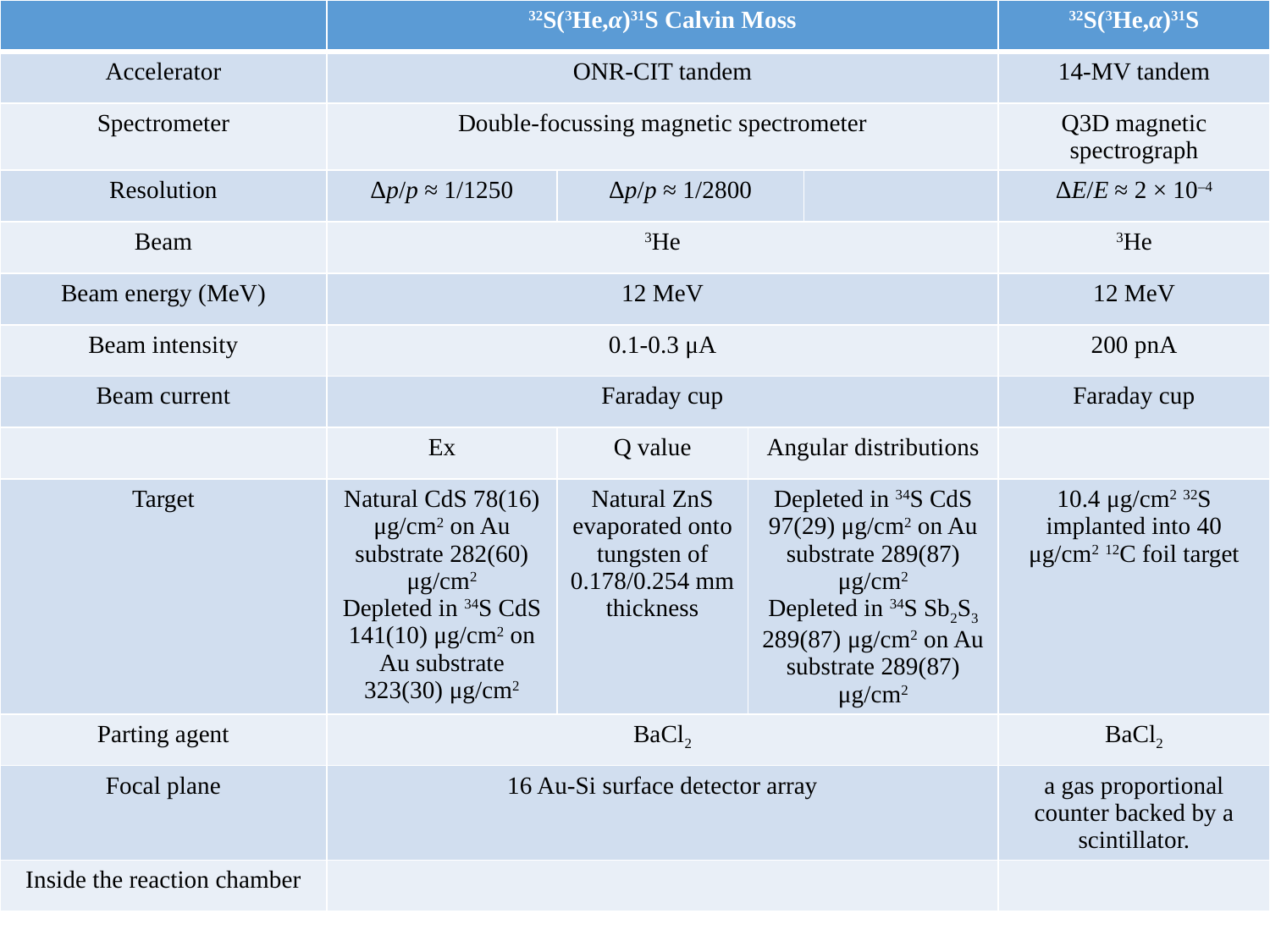

|  | 32S(3He,α)31S Calvin Moss |  |  |  | 32S(3He,α)31S |
| --- | --- | --- | --- | --- | --- |
| Accelerator | ONR-CIT tandem |  |  |  | 14-MV tandem |
| Spectrometer | Double-focussing magnetic spectrometer |  |  |  | Q3D magnetic spectrograph |
| Resolution | Δp/p ≈ 1/1250 | Δp/p ≈ 1/2800 |  |  | ΔE/E ≈ 2 × 10–4 |
| Beam | 3He |  |  |  | 3He |
| Beam energy (MeV) | 12 MeV |  |  |  | 12 MeV |
| Beam intensity | 0.1-0.3 μA |  |  |  | 200 pnA |
| Beam current | Faraday cup |  |  |  | Faraday cup |
|  | Ex | Q value | Angular distributions |  |  |
| Target | Natural CdS 78(16) μg/cm2 on Au substrate 282(60) μg/cm2 Depleted in 34S CdS 141(10) μg/cm2 on Au substrate 323(30) μg/cm2 | Natural ZnS evaporated onto tungsten of 0.178/0.254 mm thickness | Depleted in 34S CdS 97(29) μg/cm2 on Au substrate 289(87) μg/cm2 Depleted in 34S Sb2S3 289(87) μg/cm2 on Au substrate 289(87) μg/cm2 |  | 10.4 μg/cm2 32S implanted into 40 μg/cm2 12C foil target |
| Parting agent | BaCl2 |  |  |  | BaCl2 |
| Focal plane | 16 Au-Si surface detector array |  |  |  | a gas proportional counter backed by a scintillator. |
| Inside the reaction chamber |  |  |  |  |  |